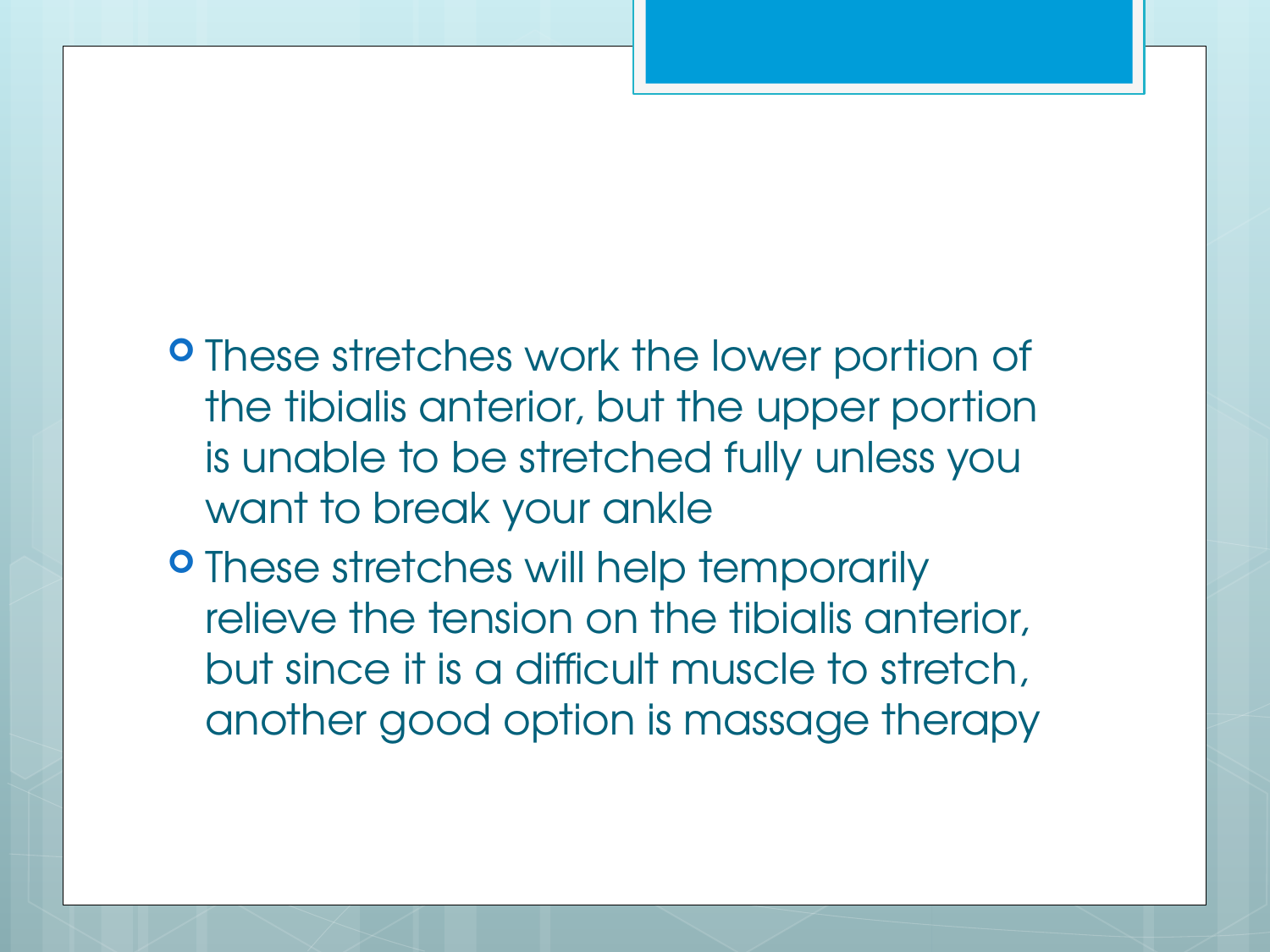

#
These stretches work the lower portion of the tibialis anterior, but the upper portion is unable to be stretched fully unless you want to break your ankle
These stretches will help temporarily relieve the tension on the tibialis anterior, but since it is a difficult muscle to stretch, another good option is massage therapy